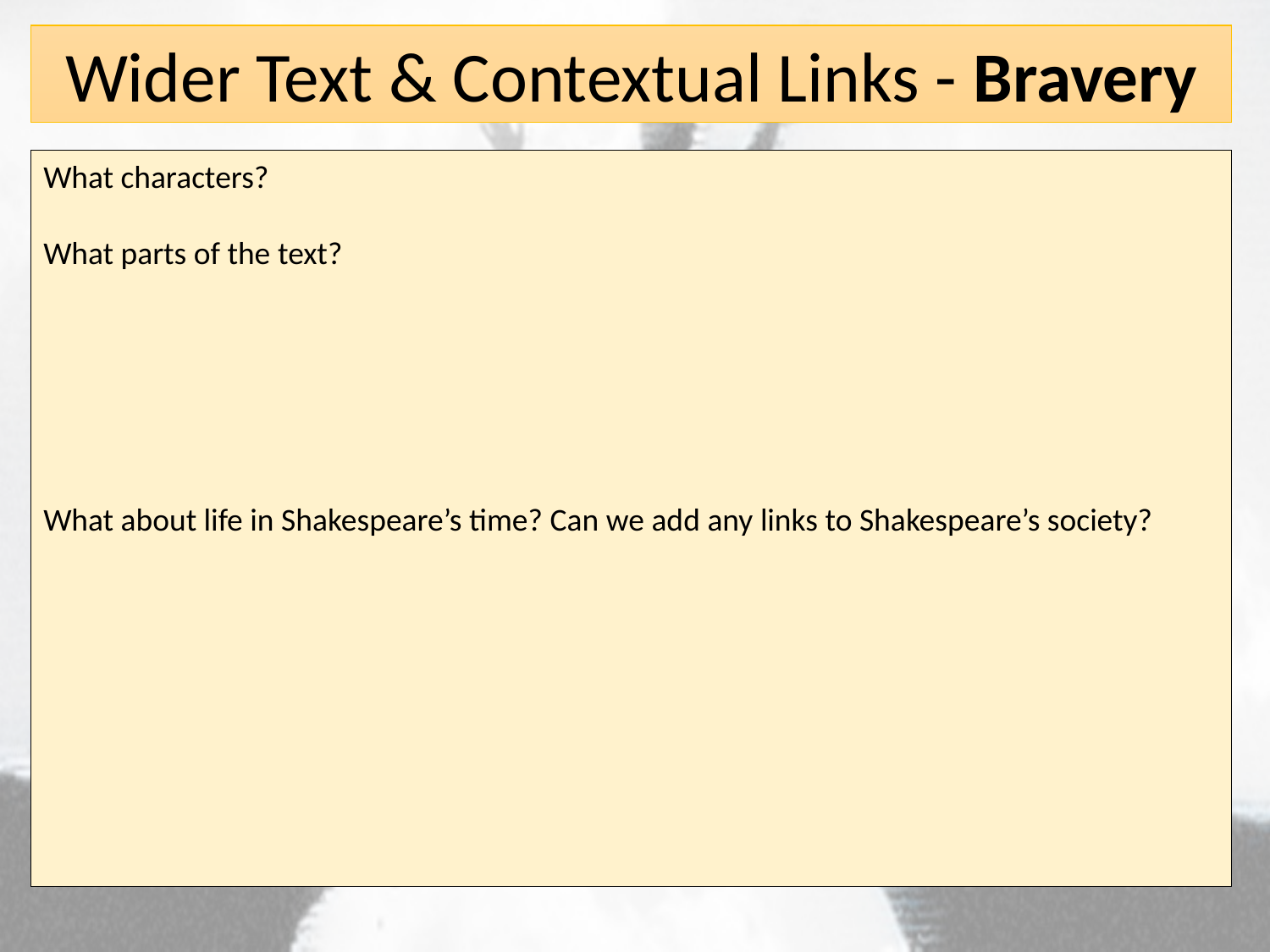

Wider Text & Contextual Links - Bravery
What characters?

What parts of the text?

What about life in Shakespeare’s time? Can we add any links to Shakespeare’s society?